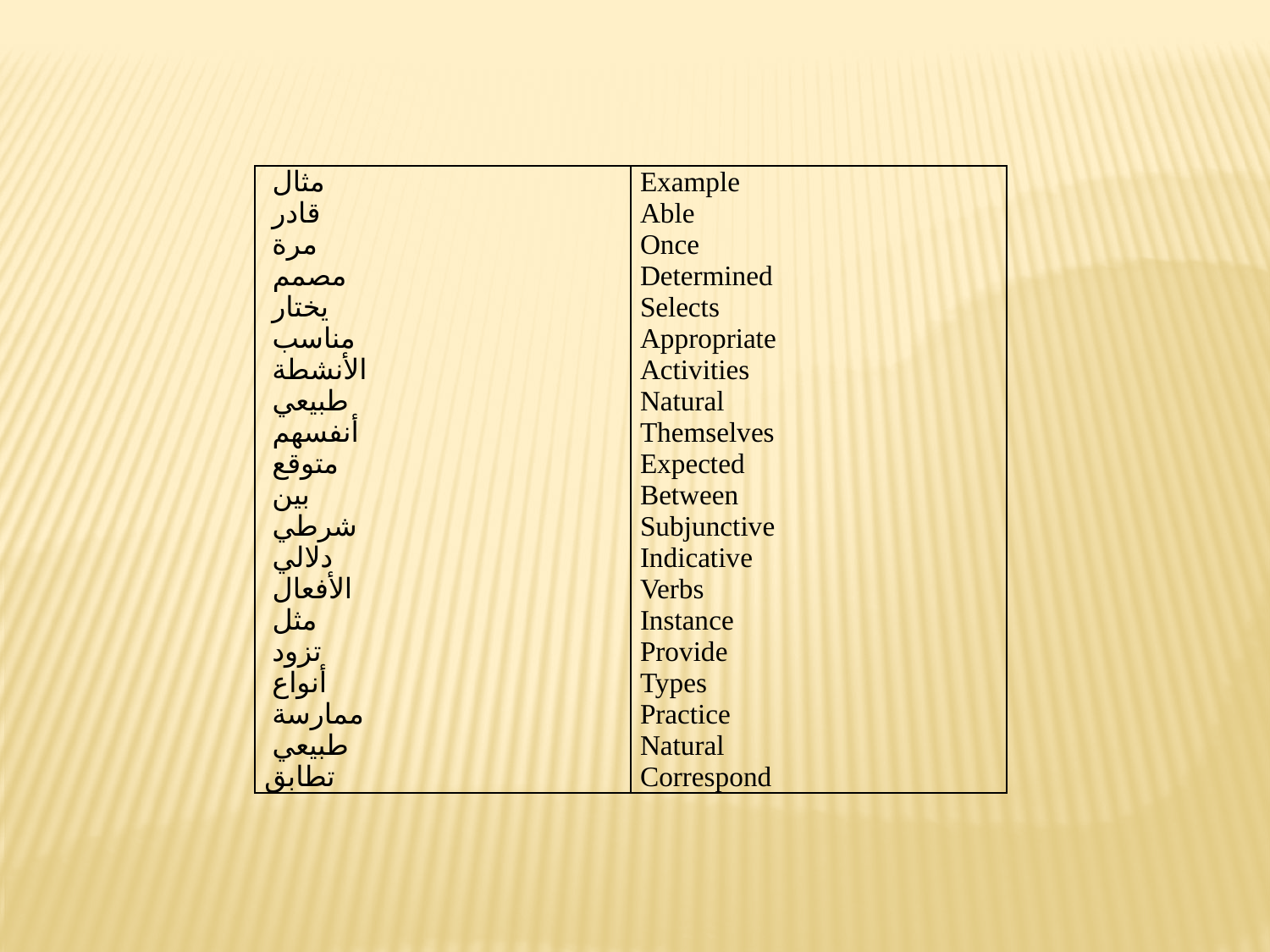

| مثال قادر مرة مصمم يختار مناسب الأنشطة طبيعي أنفسهم متوقع بين شرطي دلالي الأفعال مثل تزود أنواع ممارسة طبيعي تطابق | Example Able Once Determined Selects Appropriate Activities Natural Themselves Expected Between Subjunctive Indicative Verbs Instance Provide Types Practice Natural Correspond |
| --- | --- |